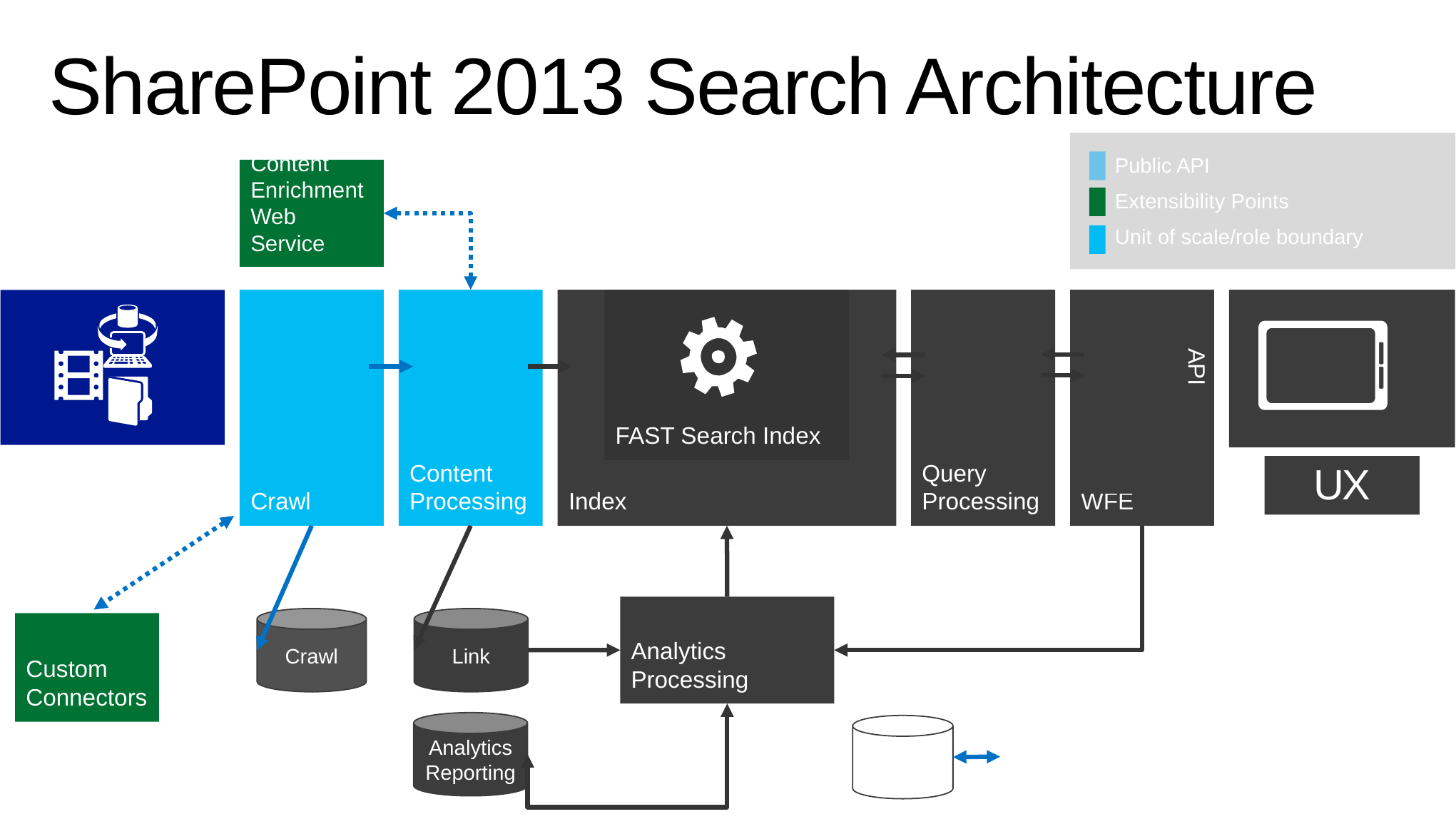

# SharePoint 2013 Search Architecture

Public API

Content
Enrichment
Web Service
Extensibility Points

Unit of scale/role boundary

FAST Search Index

UX
Crawl
Content
Processing
Index
Query
Processing
WFE

Content
API

Analytics
Processing
Crawl
Link
Custom
Connectors
Search
Admin
Analytics Reporting
Search Admin